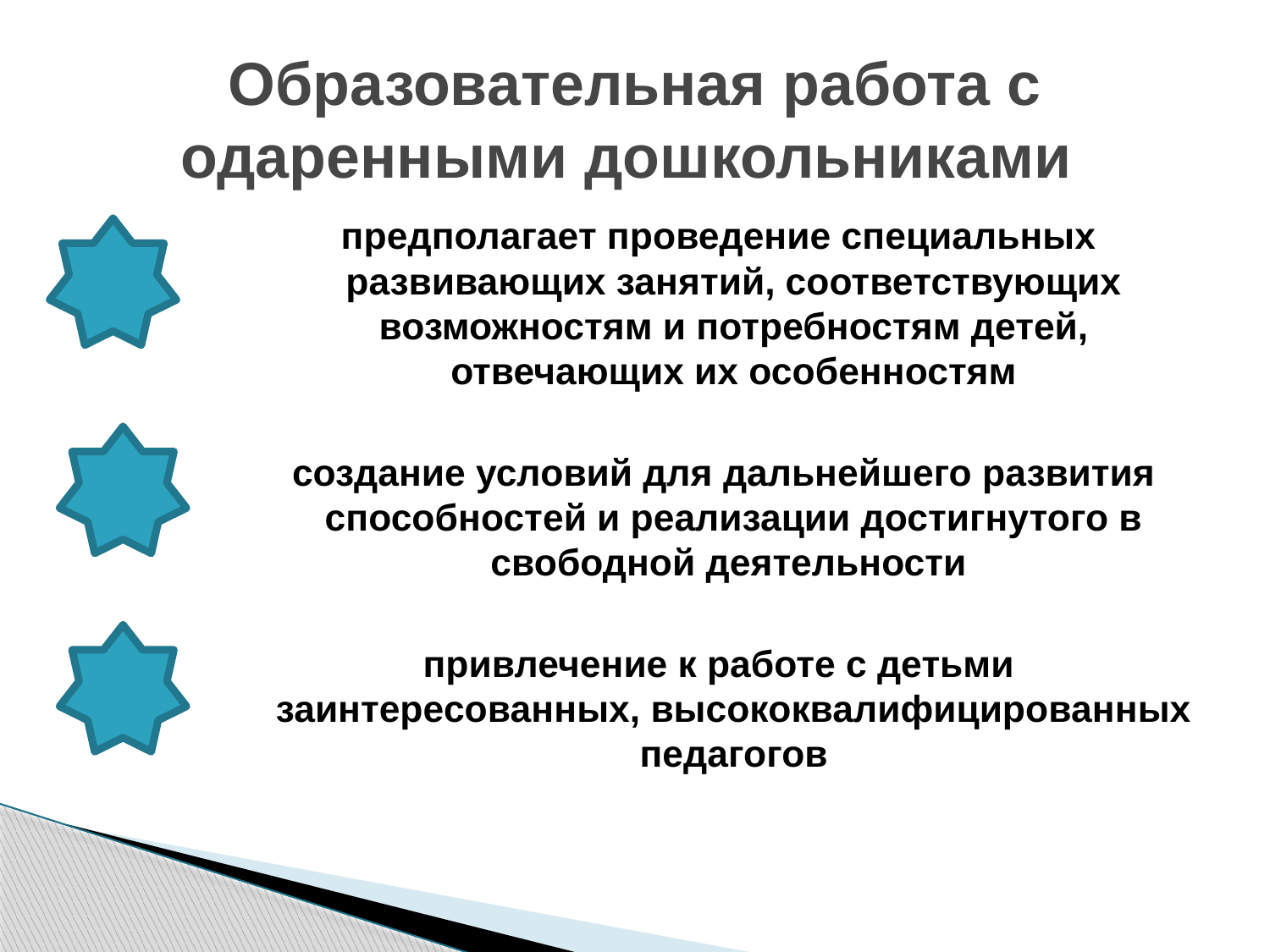

# Образовательная работа с одаренными дошкольниками
предполагает проведение специальных развивающих занятий, соответствующих возможностям и потребностям детей, отвечающих их особенностям

 создание условий для дальнейшего развития способностей и реализации достигнутого в свободной деятельности

привлечение к работе с детьми заинтересованных, высококвалифицированных педагогов